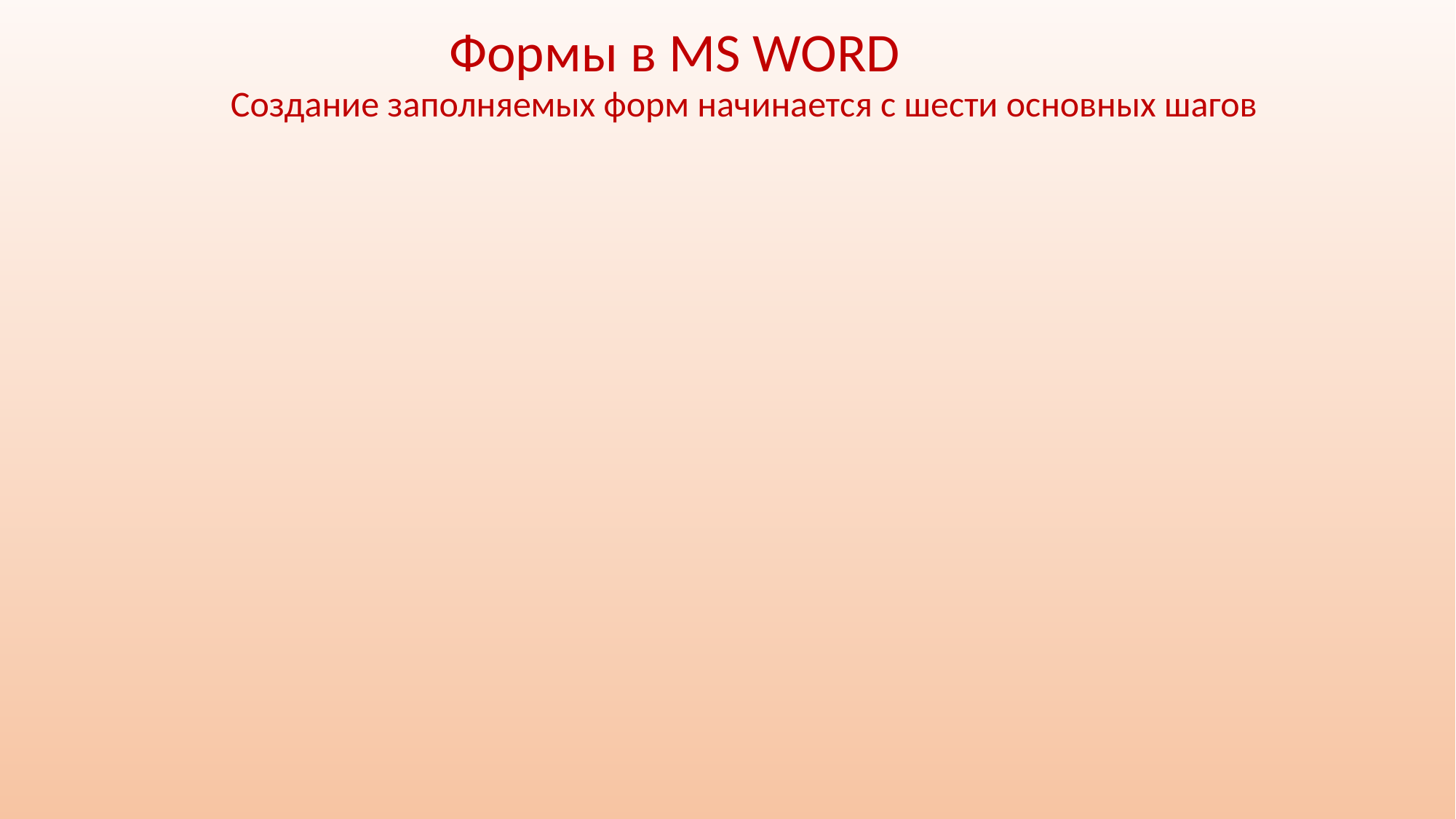

Формы в MS WORD
Создание заполняемых форм начинается с шести основных шагов